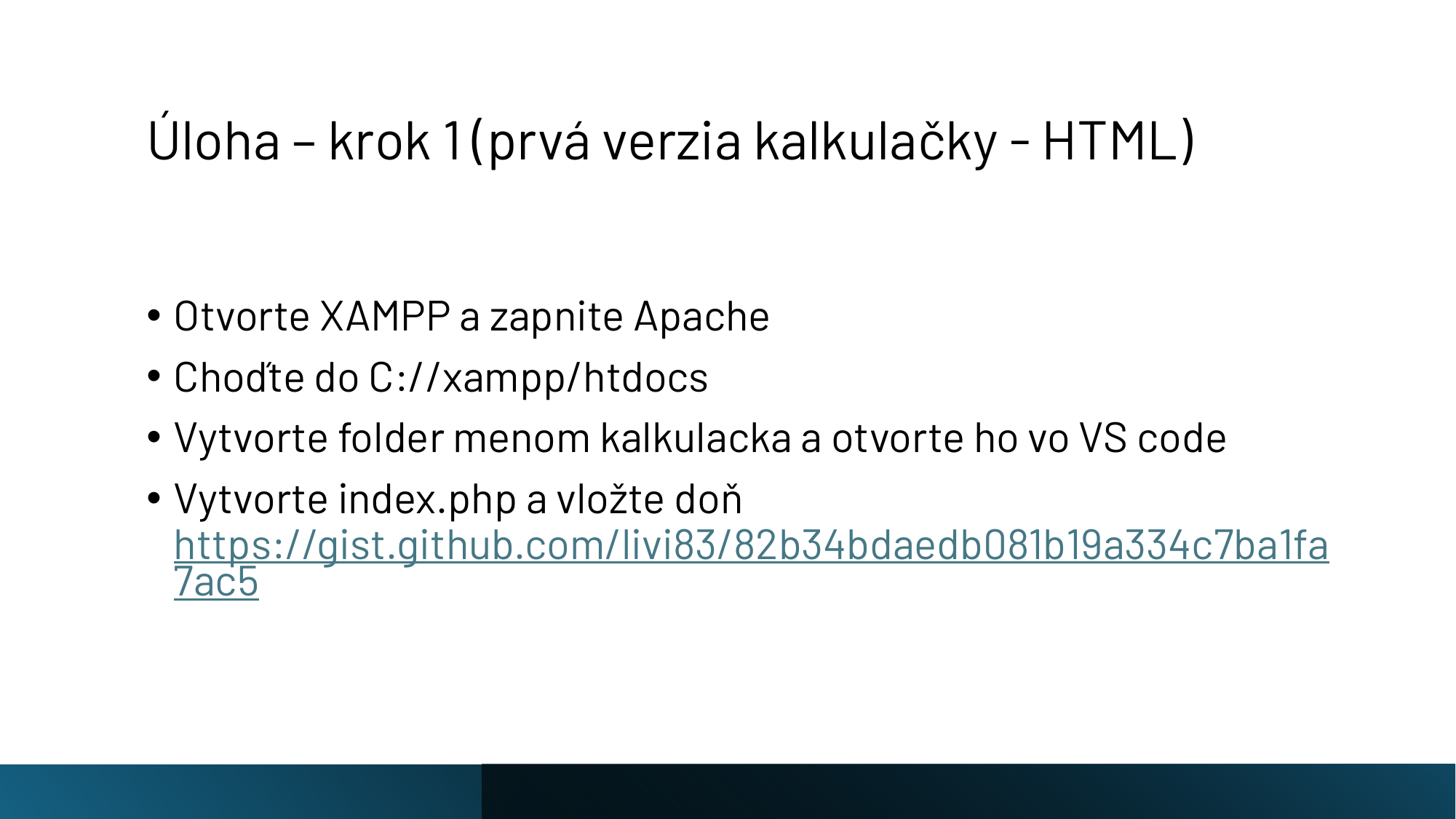

# Úloha – krok 1 (prvá verzia kalkulačky - HTML)
Otvorte XAMPP a zapnite Apache
Choďte do C://xampp/htdocs
Vytvorte folder menom kalkulacka a otvorte ho vo VS code
Vytvorte index.php a vložte doň https://gist.github.com/livi83/82b34bdaedb081b19a334c7ba1fa7ac5